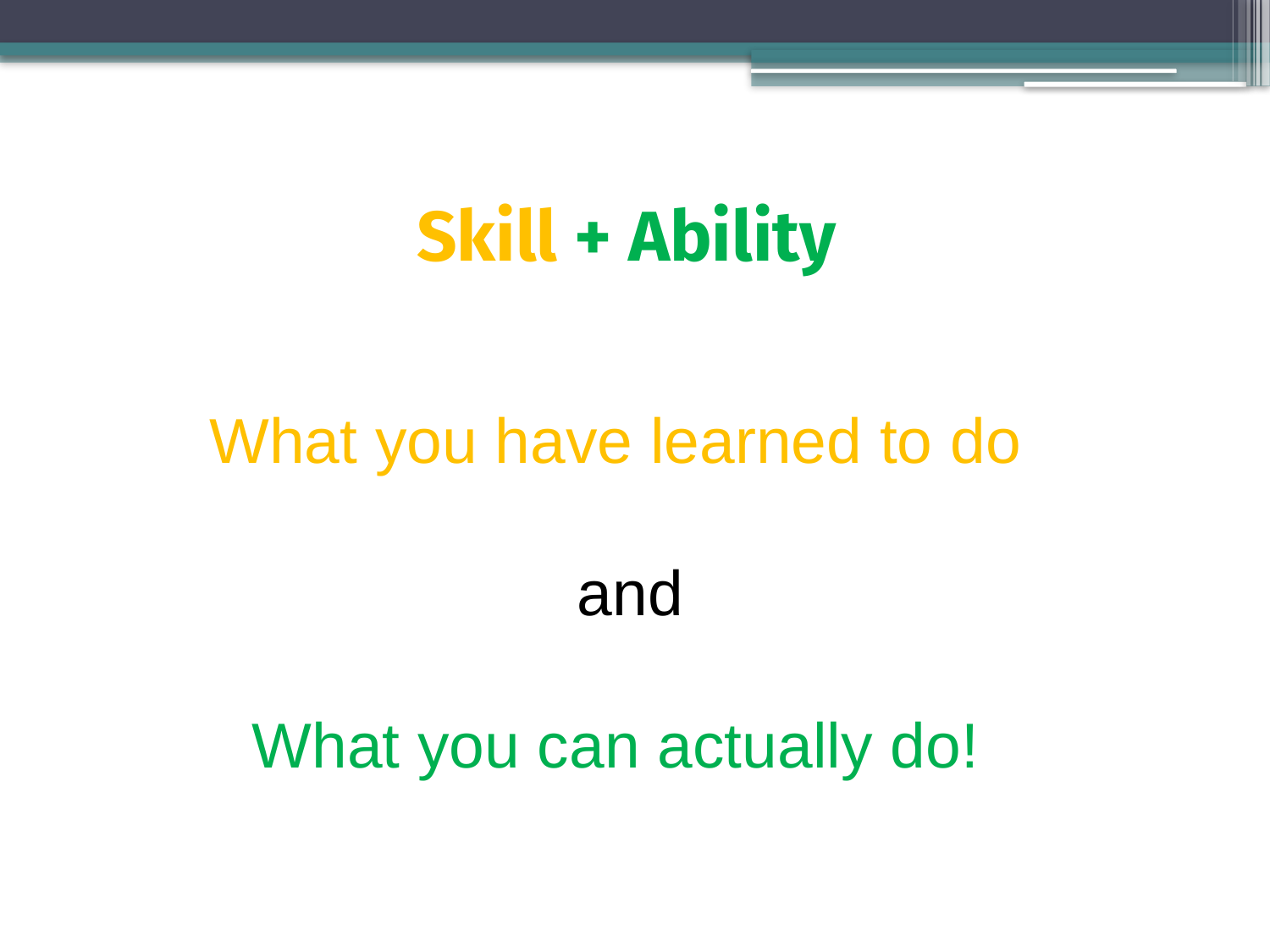

# Skill + Ability

What you have learned to do
                   and
What you can actually do!